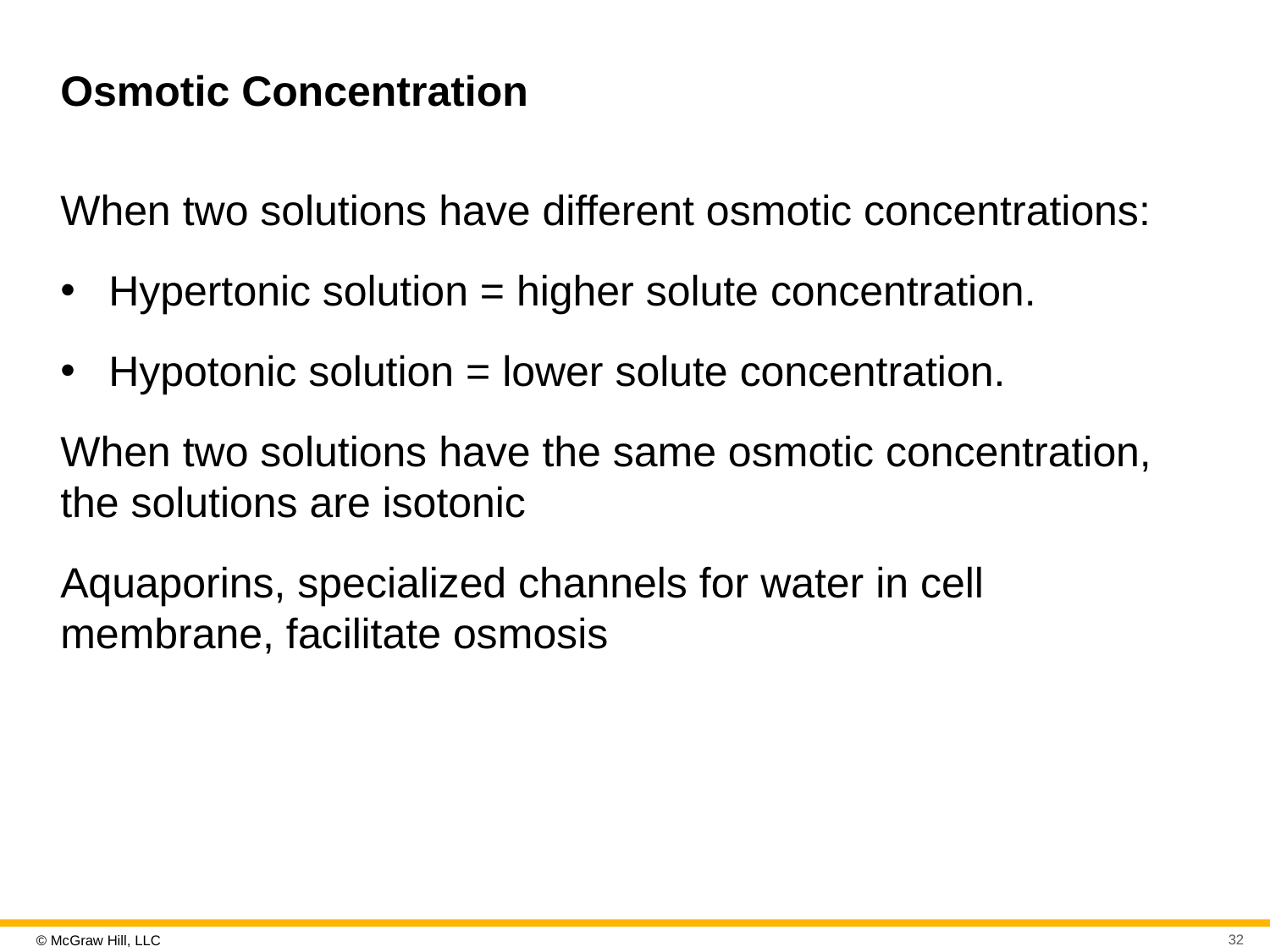

# Osmotic Concentration
When two solutions have different osmotic concentrations:
Hypertonic solution = higher solute concentration.
Hypotonic solution = lower solute concentration.
When two solutions have the same osmotic concentration, the solutions are isotonic
Aquaporins, specialized channels for water in cell membrane, facilitate osmosis
32